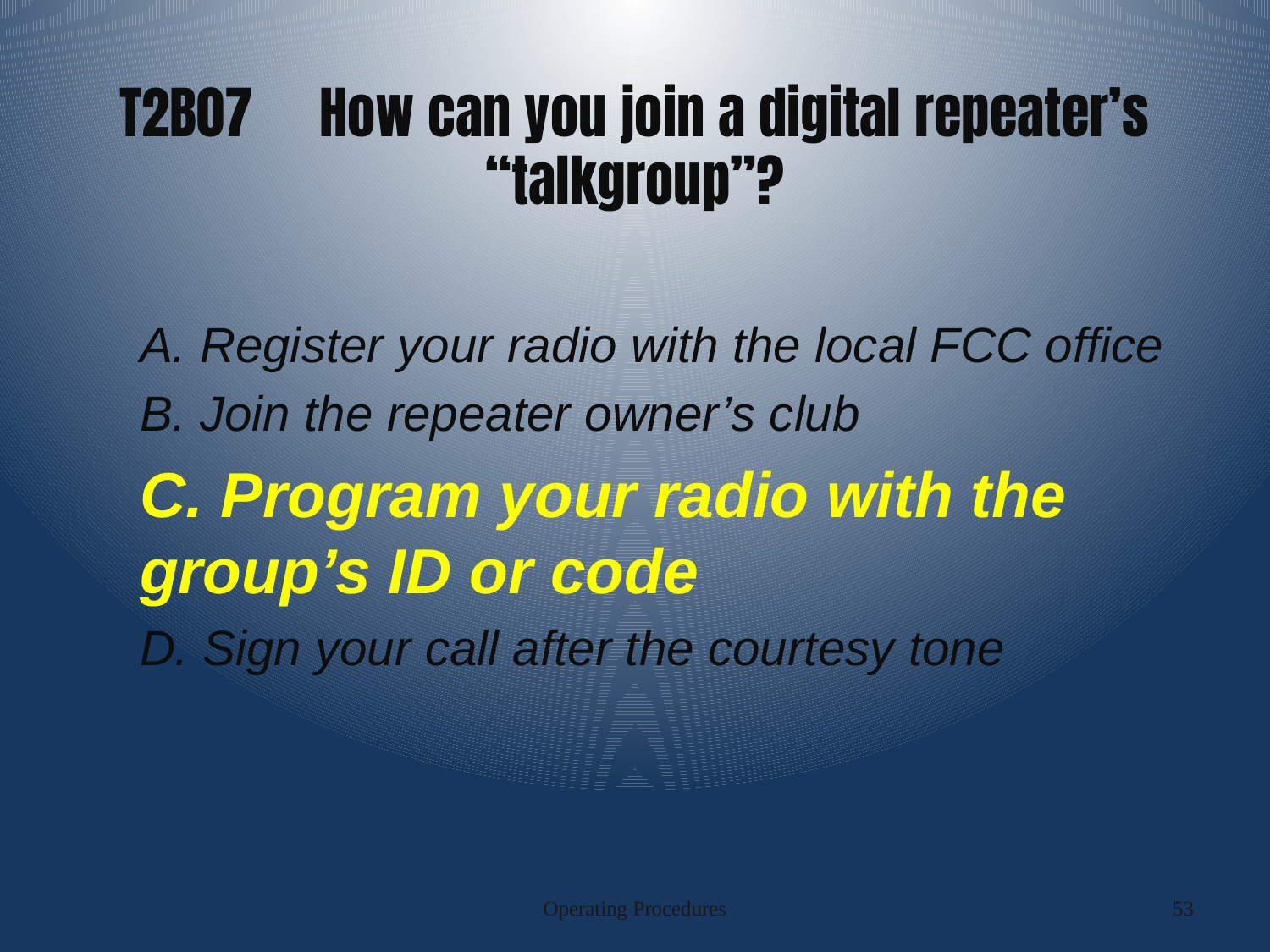

# T2B07     How can you join a digital repeater’s “talkgroup”?
A. Register your radio with the local FCC office
B. Join the repeater owner’s club
C. Program your radio with the group’s ID or code
D. Sign your call after the courtesy tone
Operating Procedures
53